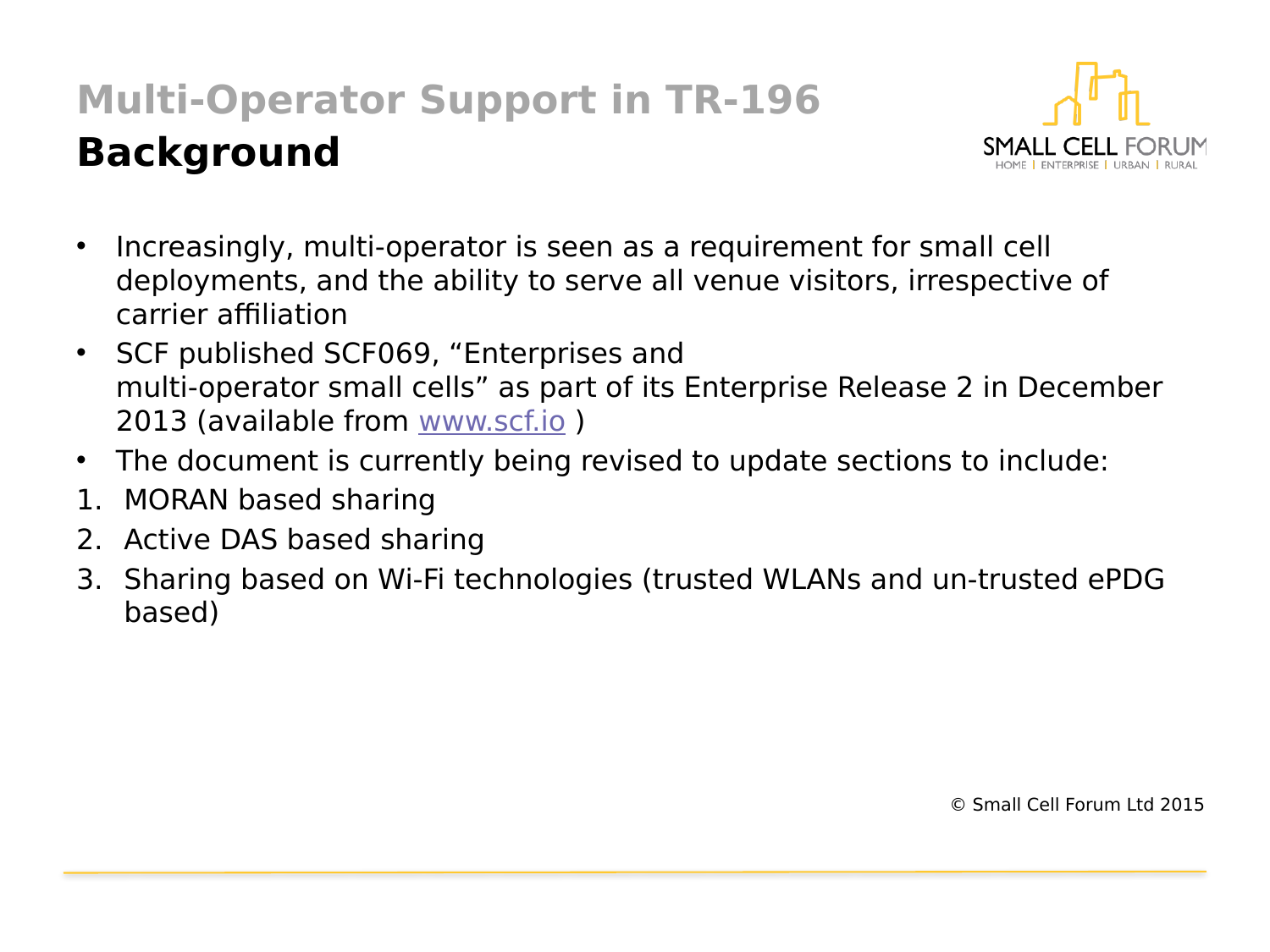

# Multi-Operator Support in TR-196 Background
Increasingly, multi-operator is seen as a requirement for small cell deployments, and the ability to serve all venue visitors, irrespective of carrier affiliation
SCF published SCF069, “Enterprises and
multi-operator small cells” as part of its Enterprise Release 2 in December 2013 (available from www.scf.io )
The document is currently being revised to update sections to include:
MORAN based sharing
Active DAS based sharing
Sharing based on Wi-Fi technologies (trusted WLANs and un-trusted ePDG based)
© Small Cell Forum Ltd 2015